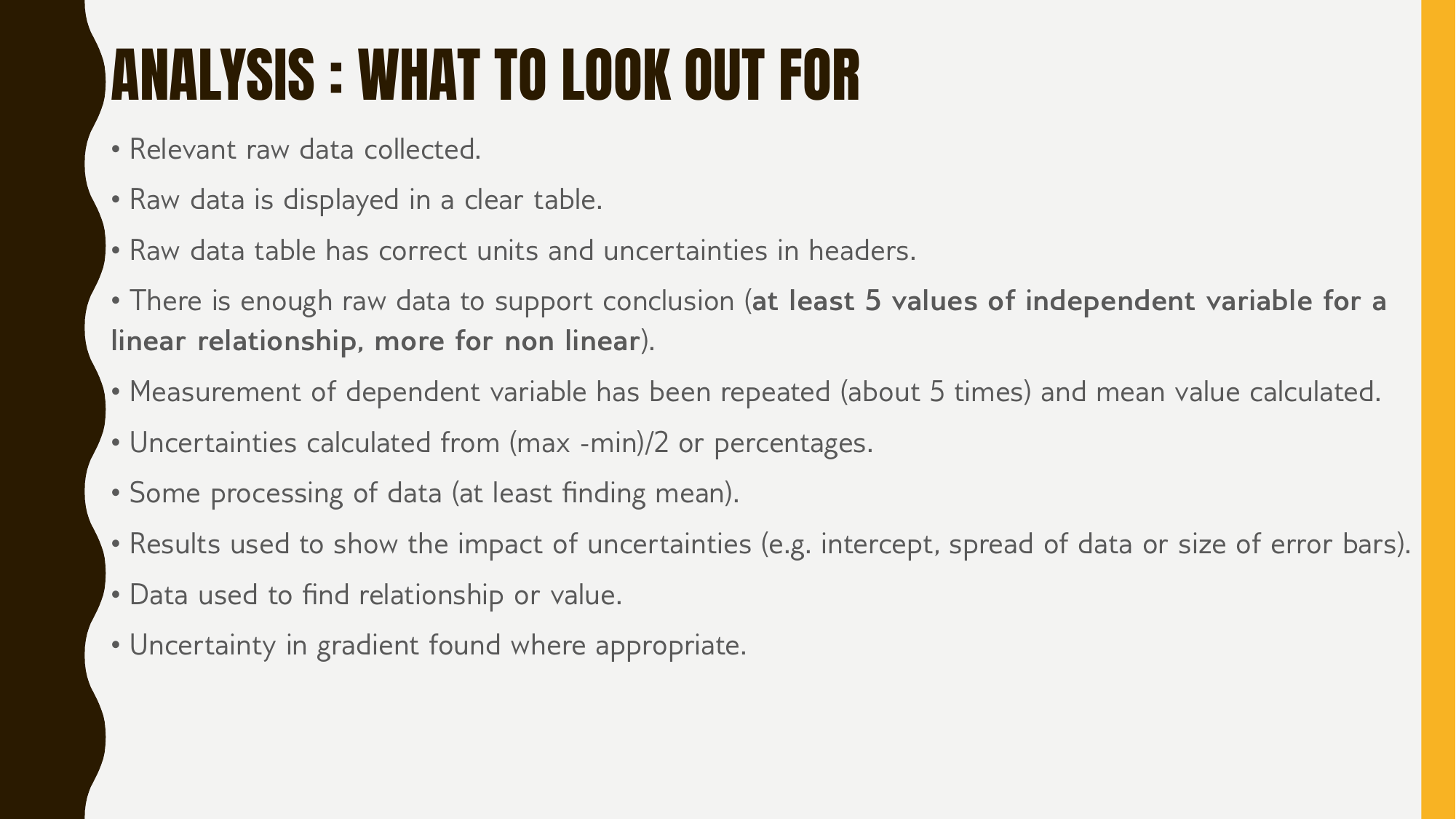

# ANALYSIS : WHAT TO LOOK OUT FOR
• Relevant raw data collected.
• Raw data is displayed in a clear table.
• Raw data table has correct units and uncertainties in headers.
• There is enough raw data to support conclusion (at least 5 values of independent variable for a linear relationship, more for non linear).
• Measurement of dependent variable has been repeated (about 5 times) and mean value calculated.
• Uncertainties calculated from (max -min)/2 or percentages.
• Some processing of data (at least finding mean).
• Results used to show the impact of uncertainties (e.g. intercept, spread of data or size of error bars).
• Data used to find relationship or value.
• Uncertainty in gradient found where appropriate.